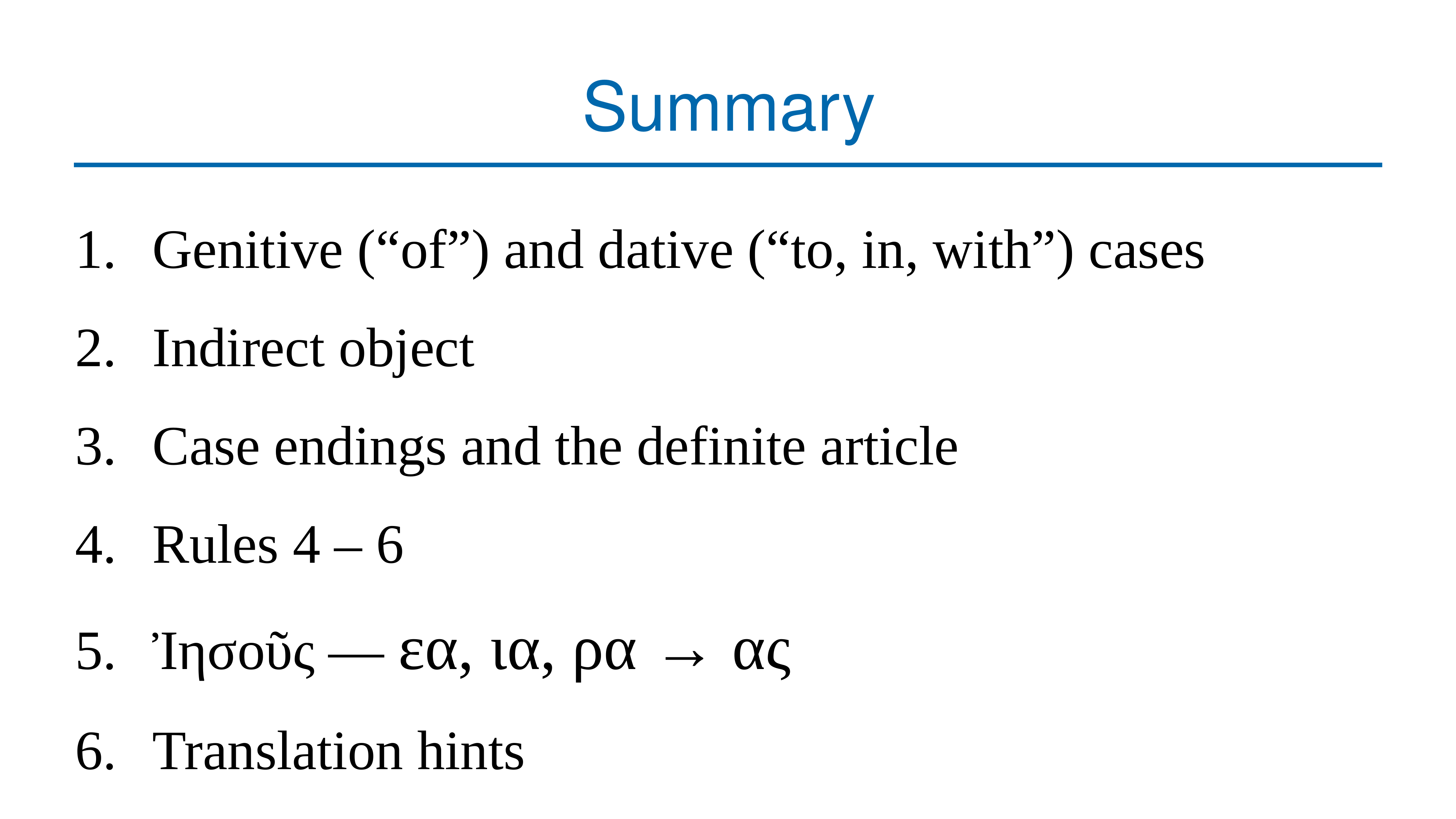

# Summary
Genitive (“of”) and dative (“to, in, with”) cases
Indirect object
Case endings and the definite article
Rules 4 – 6
Ἰησοῦς — εα, ια, ρα → ας
Translation hints